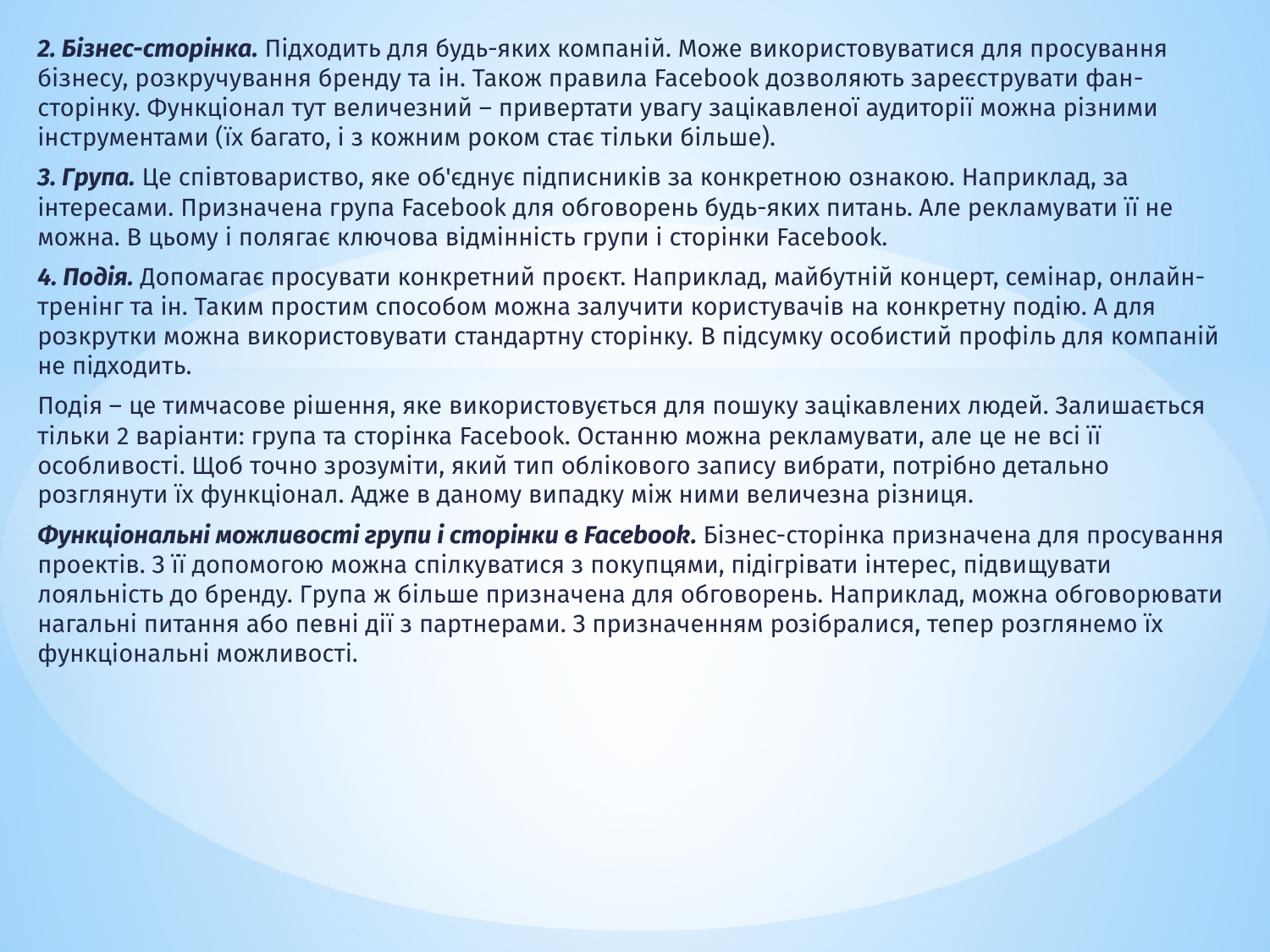

2. Бізнес-сторінка. Підходить для будь-яких компаній. Може використовуватися для просування бізнесу, розкручування бренду та ін. Також правила Facebook дозволяють зареєструвати фан-сторінку. Функціонал тут величезний – привертати увагу зацікавленої аудиторії можна різними інструментами (їх багато, і з кожним роком стає тільки більше).
3. Група. Це співтовариство, яке об'єднує підписників за конкретною ознакою. Наприклад, за інтересами. Призначена група Facebook для обговорень будь-яких питань. Але рекламувати її не можна. В цьому і полягає ключова відмінність групи і сторінки Facebook.
4. Подія. Допомагає просувати конкретний проєкт. Наприклад, майбутній концерт, семінар, онлайн-тренінг та ін. Таким простим способом можна залучити користувачів на конкретну подію. А для розкрутки можна використовувати стандартну сторінку. В підсумку особистий профіль для компаній не підходить.
Подія – це тимчасове рішення, яке використовується для пошуку зацікавлених людей. Залишається тільки 2 варіанти: група та сторінка Facebook. Останню можна рекламувати, але це не всі її особливості. Щоб точно зрозуміти, який тип облікового запису вибрати, потрібно детально розглянути їх функціонал. Адже в даному випадку між ними величезна різниця.
Функціональні можливості групи і сторінки в Facebook. Бізнес-сторінка призначена для просування проектів. З її допомогою можна спілкуватися з покупцями, підігрівати інтерес, підвищувати лояльність до бренду. Група ж більше призначена для обговорень. Наприклад, можна обговорювати нагальні питання або певні дії з партнерами. З призначенням розібралися, тепер розглянемо їх функціональні можливості.